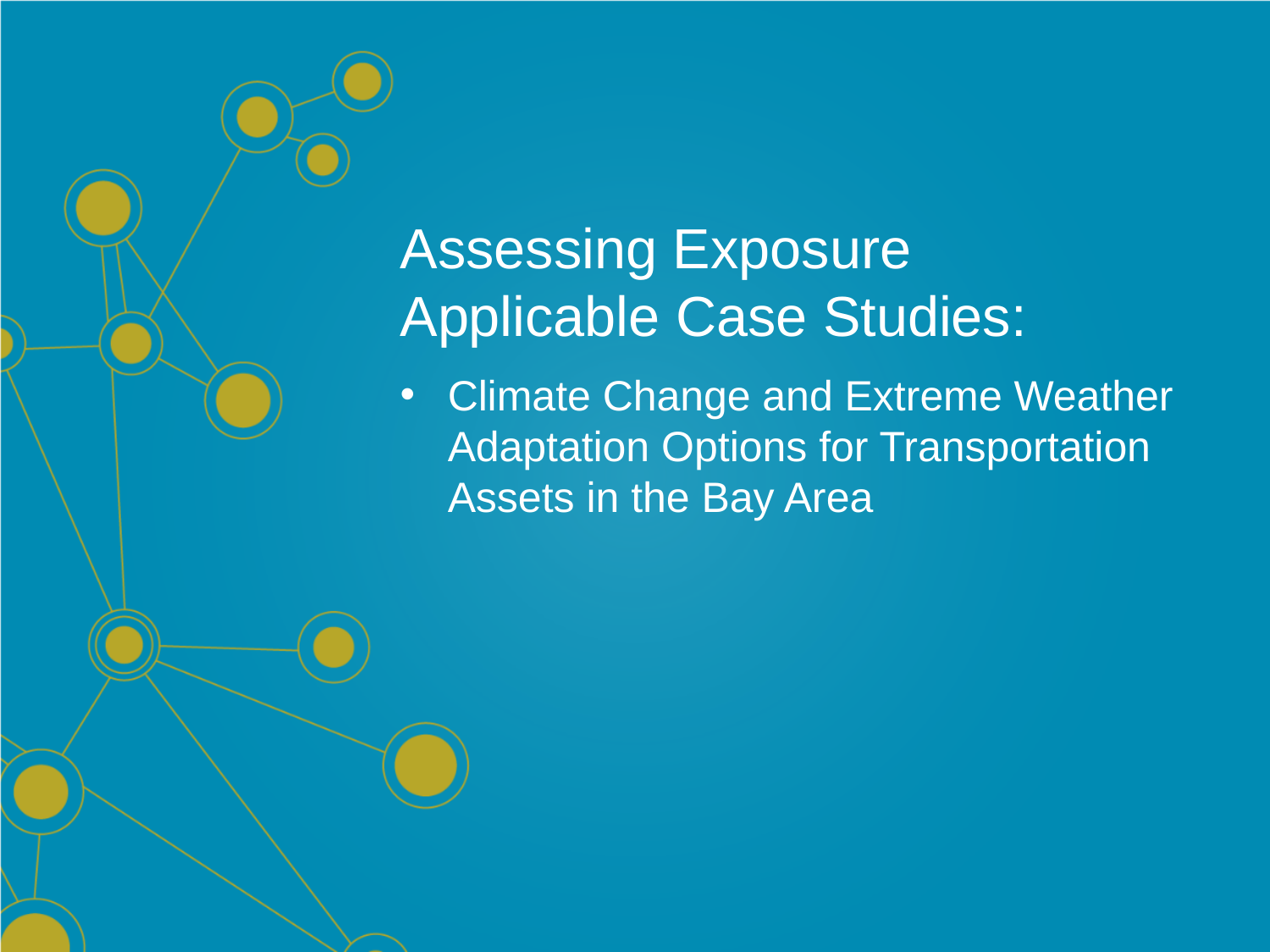

Assessing Exposure
Applicable Case Studies:
Climate Change and Extreme Weather Adaptation Options for Transportation Assets in the Bay Area